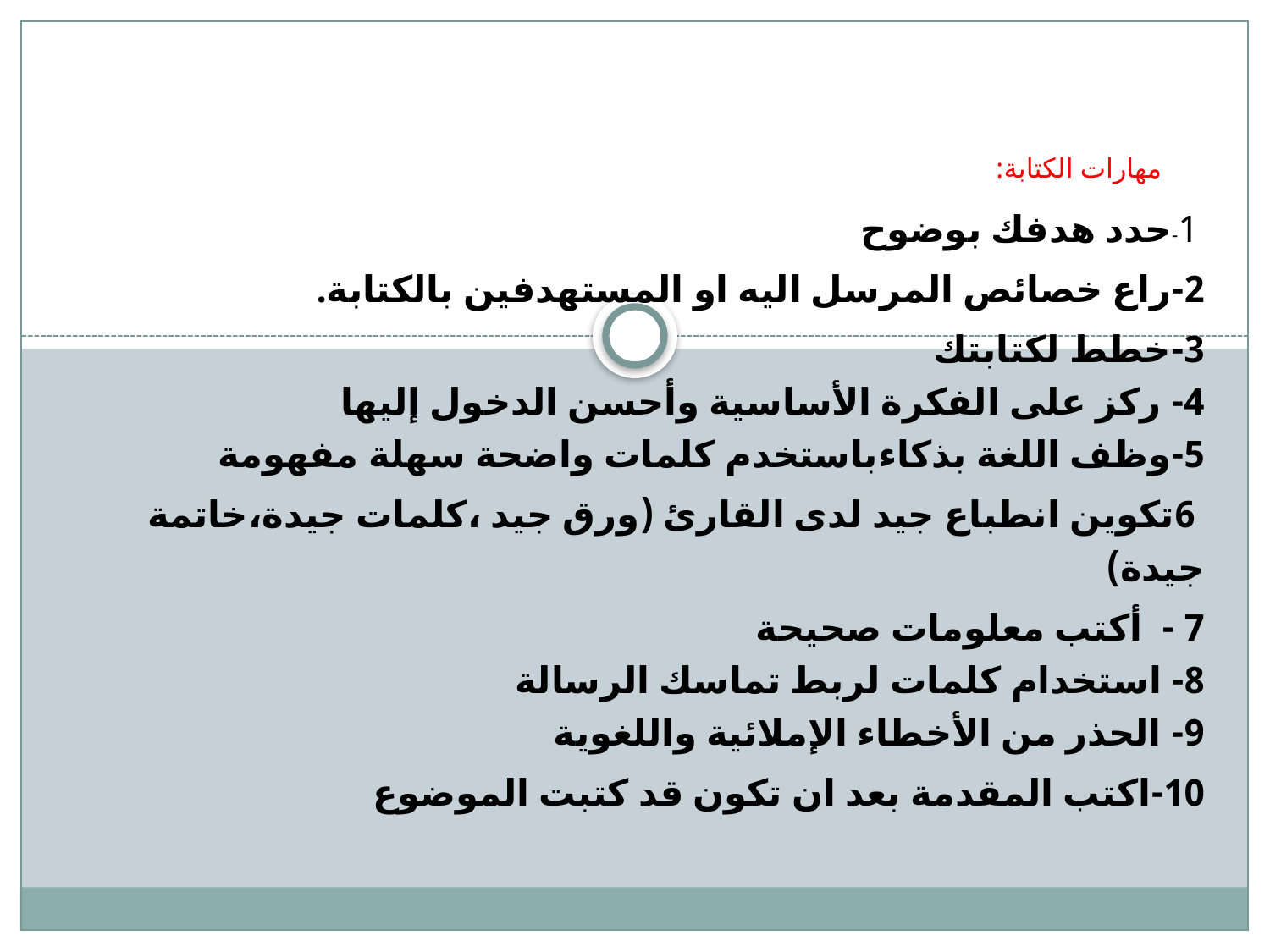

# مهارات الكتابة:
 1-حدد هدفك بوضوح
2-راع خصائص المرسل اليه او المستهدفين بالكتابة.
3-خطط لكتابتك
4- ركز على الفكرة الأساسية وأحسن الدخول إليها
5-وظف اللغة بذكاءباستخدم كلمات واضحة سهلة مفهومة
 6تكوين انطباع جيد لدى القارئ (ورق جيد ،كلمات جيدة،خاتمة جيدة)
7 -  أكتب معلومات صحيحة
8- استخدام كلمات لربط تماسك الرسالة
9- الحذر من الأخطاء الإملائية واللغوية
10-اكتب المقدمة بعد ان تكون قد كتبت الموضوع